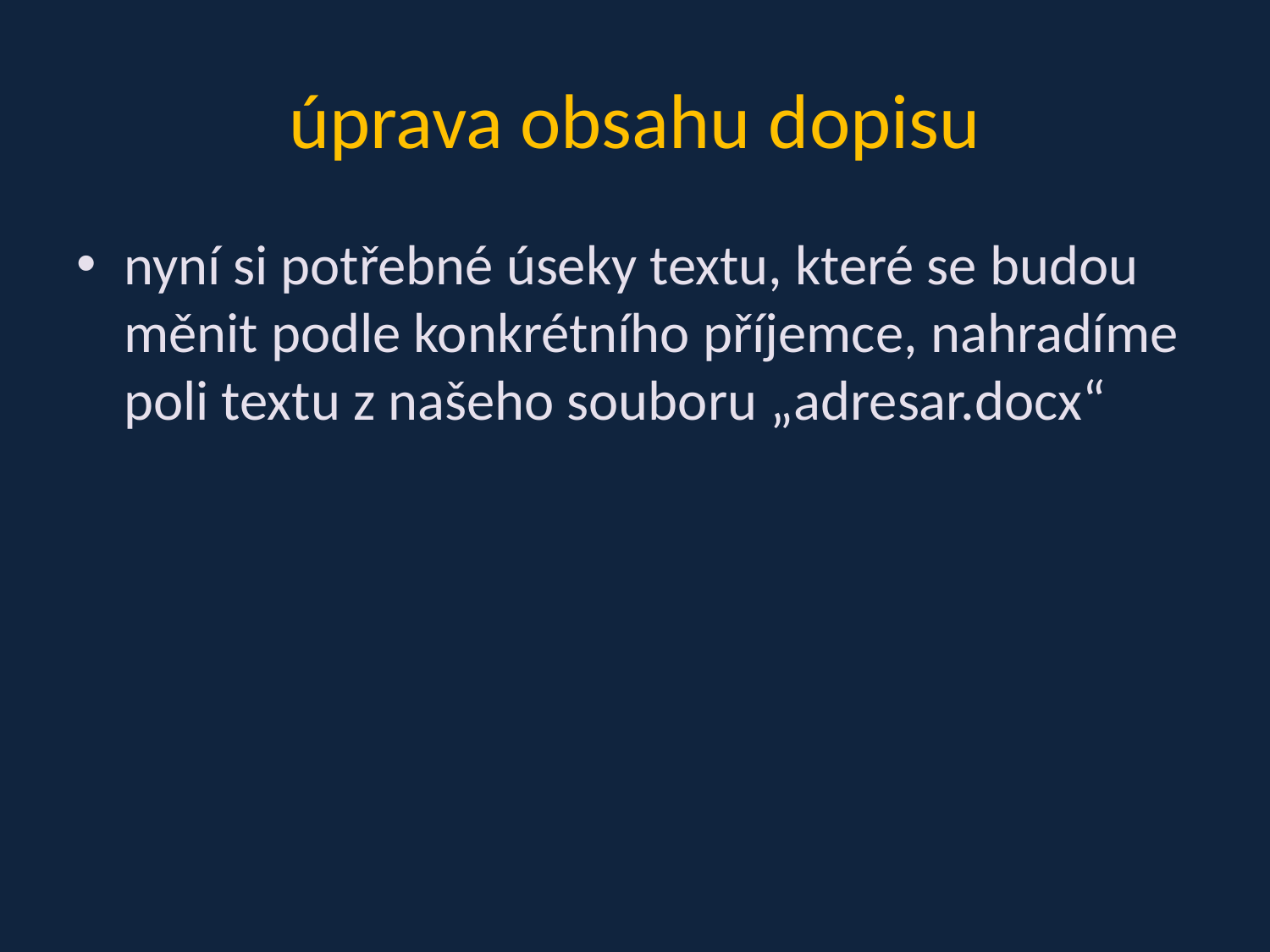

# úprava obsahu dopisu
nyní si potřebné úseky textu, které se budou měnit podle konkrétního příjemce, nahradíme poli textu z našeho souboru „adresar.docx“